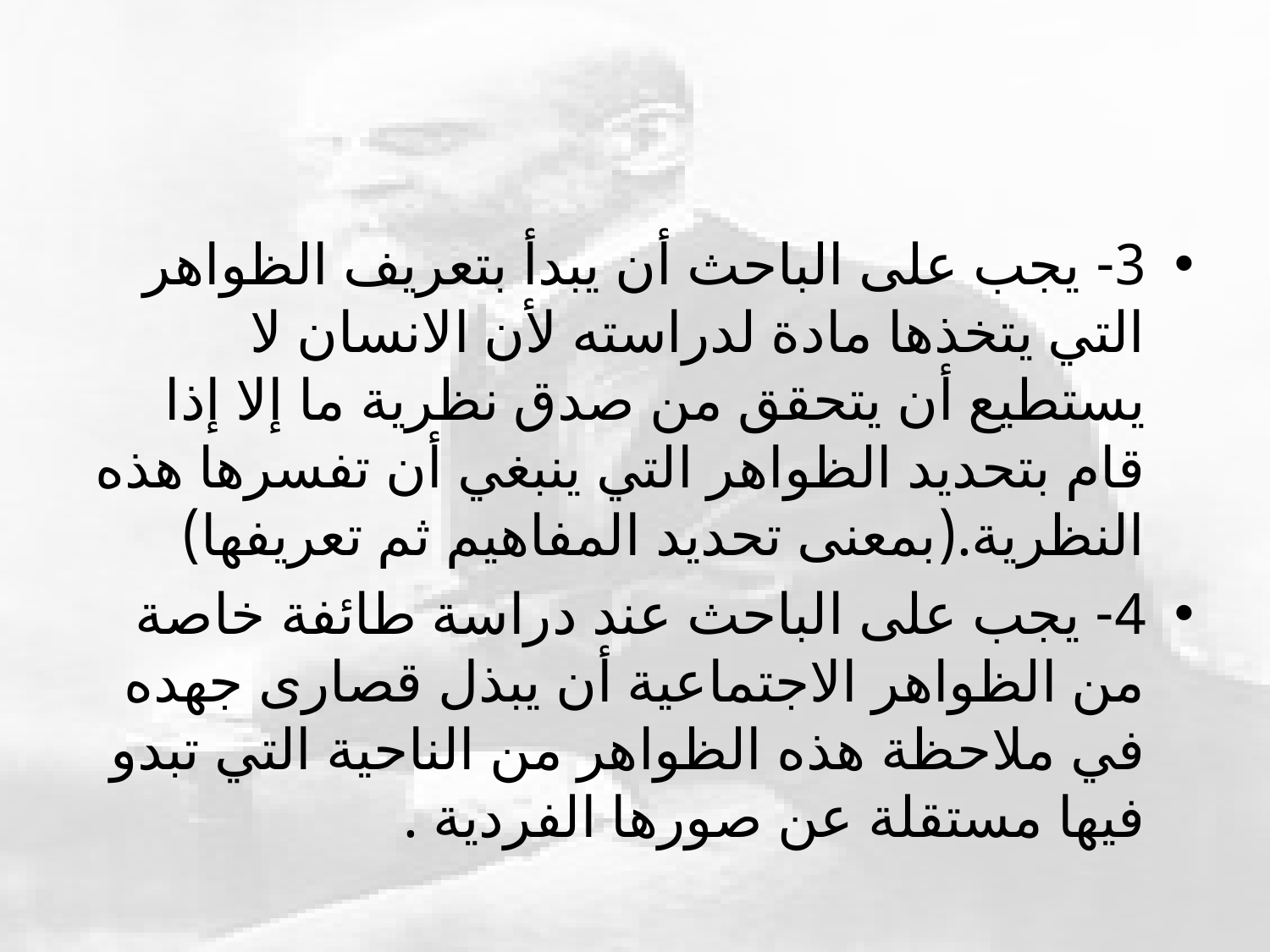

#
3- يجب على الباحث أن يبدأ بتعريف الظواهر التي يتخذها مادة لدراسته لأن الانسان لا يستطيع أن يتحقق من صدق نظرية ما إلا إذا قام بتحديد الظواهر التي ينبغي أن تفسرها هذه النظرية.(بمعنى تحديد المفاهيم ثم تعريفها)
4- يجب على الباحث عند دراسة طائفة خاصة من الظواهر الاجتماعية أن يبذل قصارى جهده في ملاحظة هذه الظواهر من الناحية التي تبدو فيها مستقلة عن صورها الفردية .